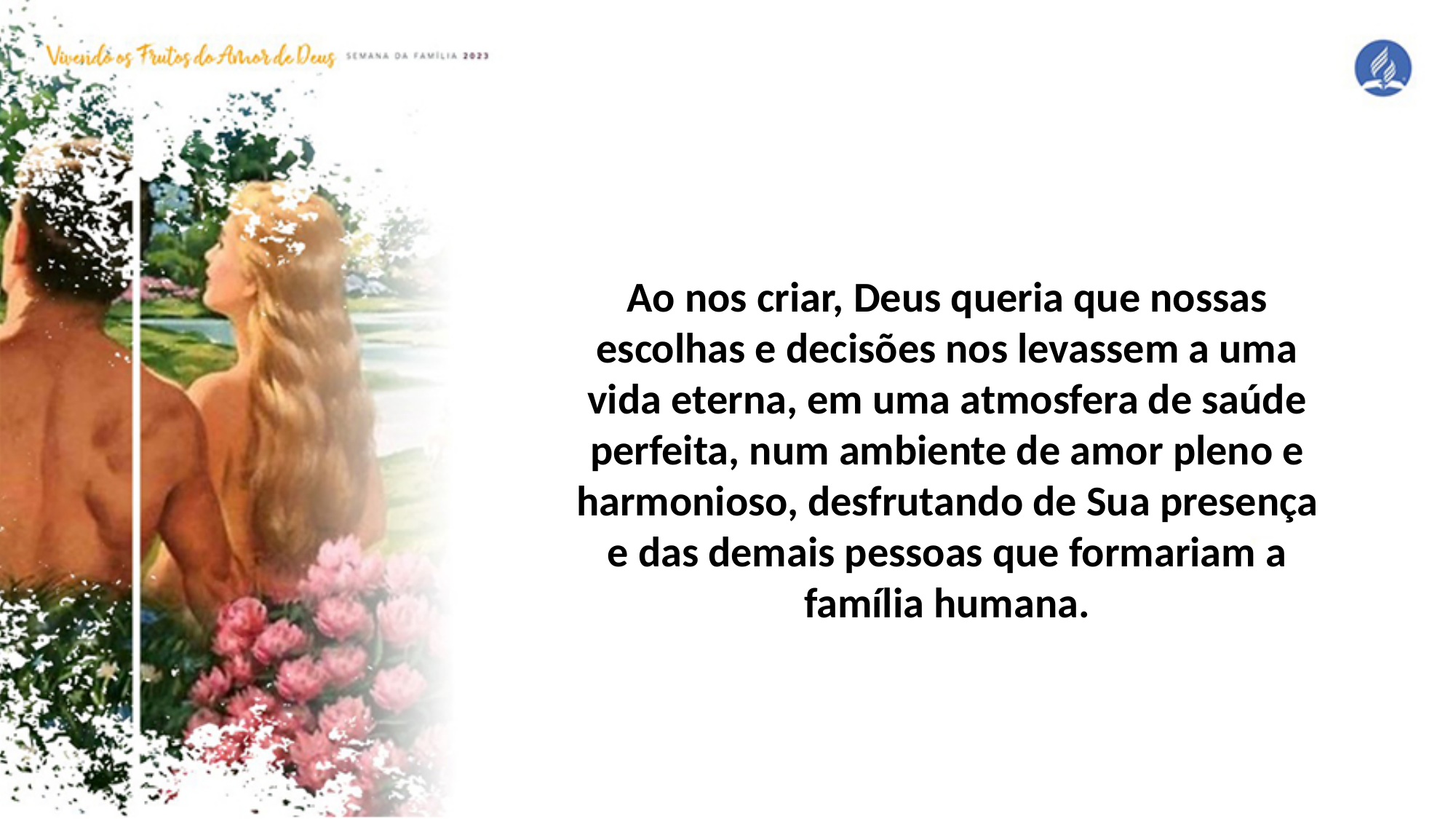

Ao nos criar, Deus queria que nossas escolhas e decisões nos levassem a uma vida eterna, em uma atmosfera de saúde perfeita, num ambiente de amor pleno e harmonioso, desfrutando de Sua presença e das demais pessoas que formariam a família humana.